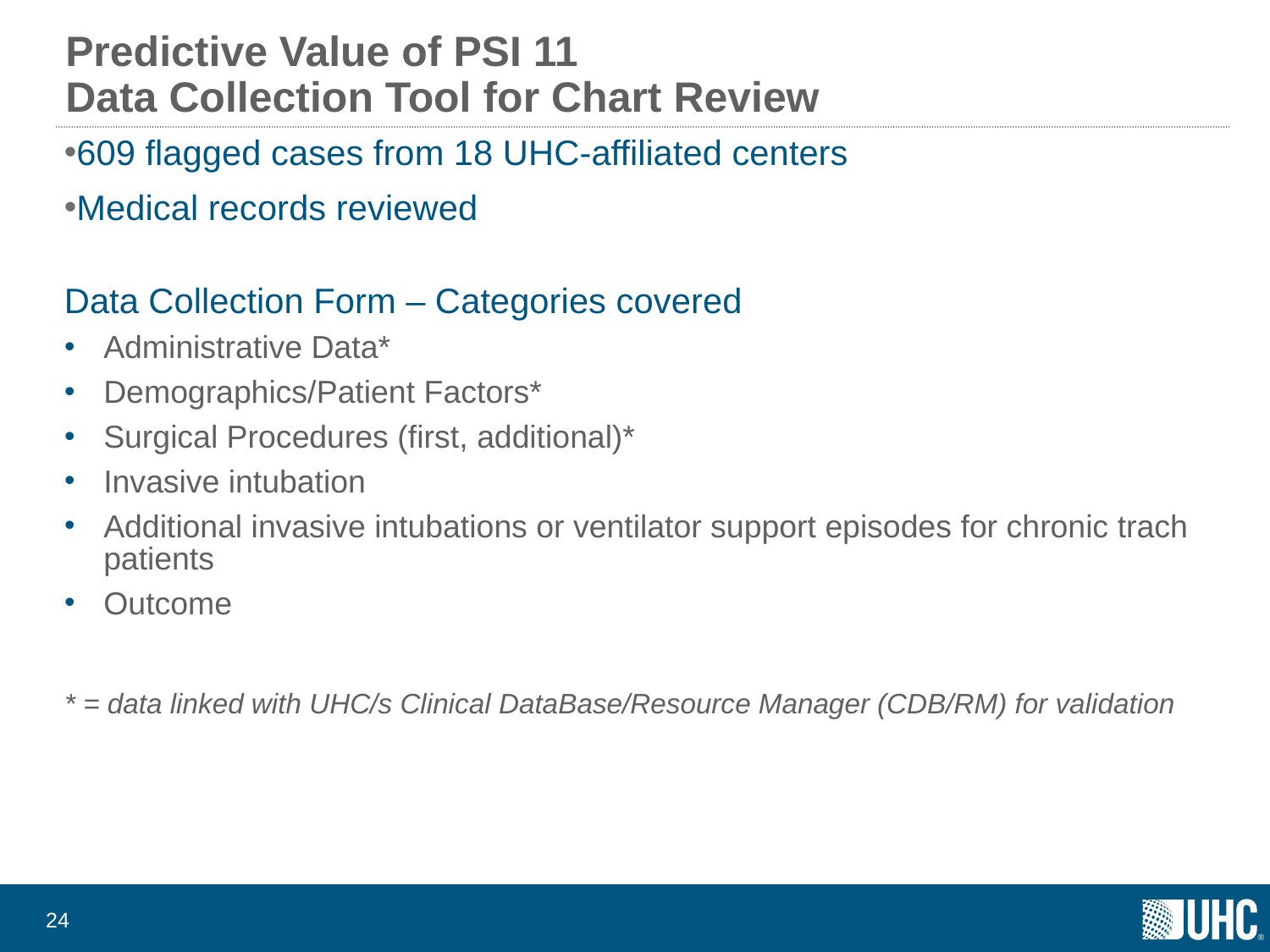

# Predictive Value of PSI 11 Data Collection Tool for Chart Review
609 flagged cases from 18 UHC-affiliated centers
Medical records reviewed

Data Collection Form – Categories covered
Administrative Data*
Demographics/Patient Factors*
Surgical Procedures (first, additional)*
Invasive intubation
Additional invasive intubations or ventilator support episodes for chronic trach patients
Outcome

* = data linked with UHC/s Clinical DataBase/Resource Manager (CDB/RM) for validation

24